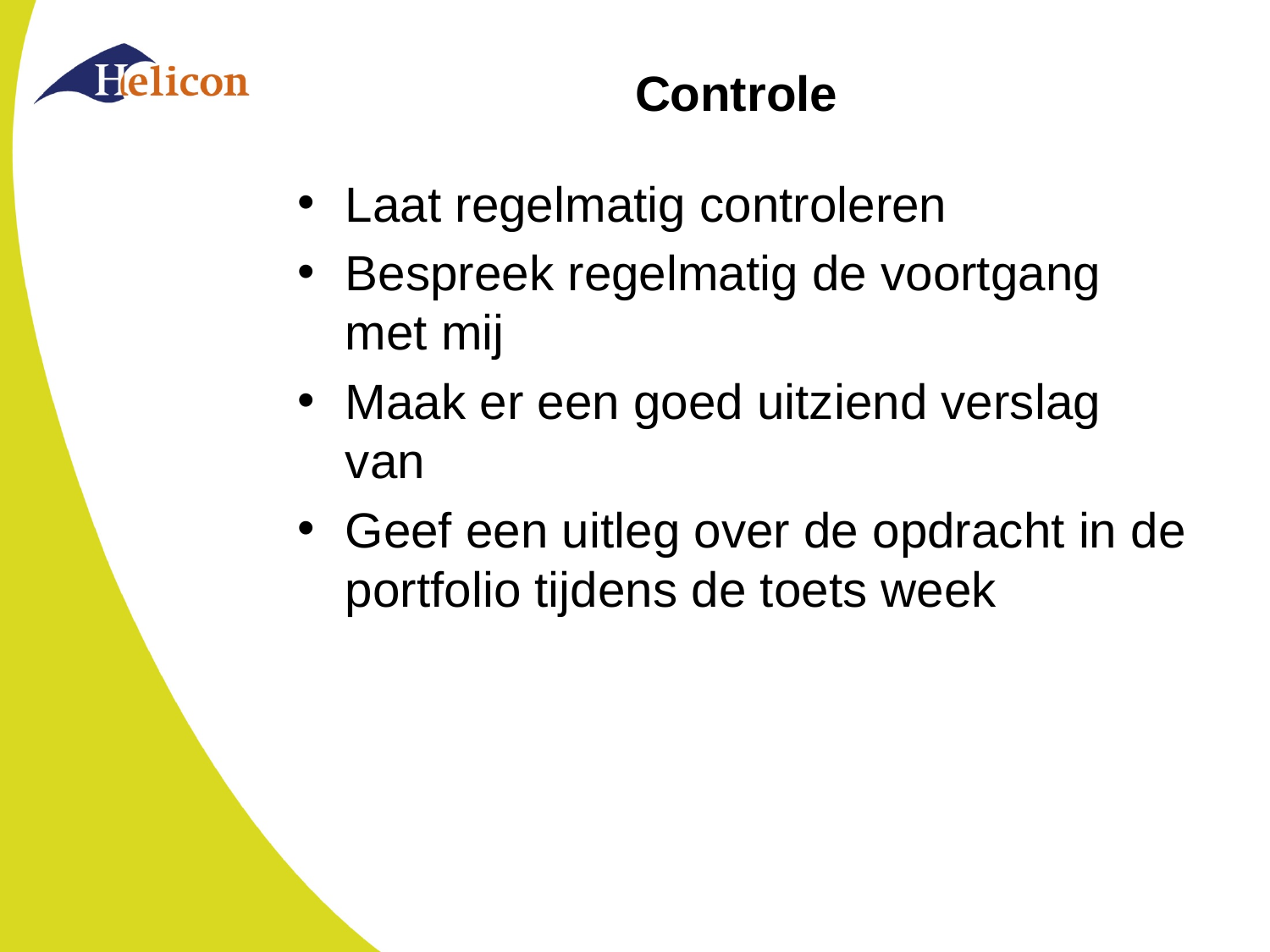

# Controle
Laat regelmatig controleren
Bespreek regelmatig de voortgang met mij
Maak er een goed uitziend verslag van
Geef een uitleg over de opdracht in de portfolio tijdens de toets week